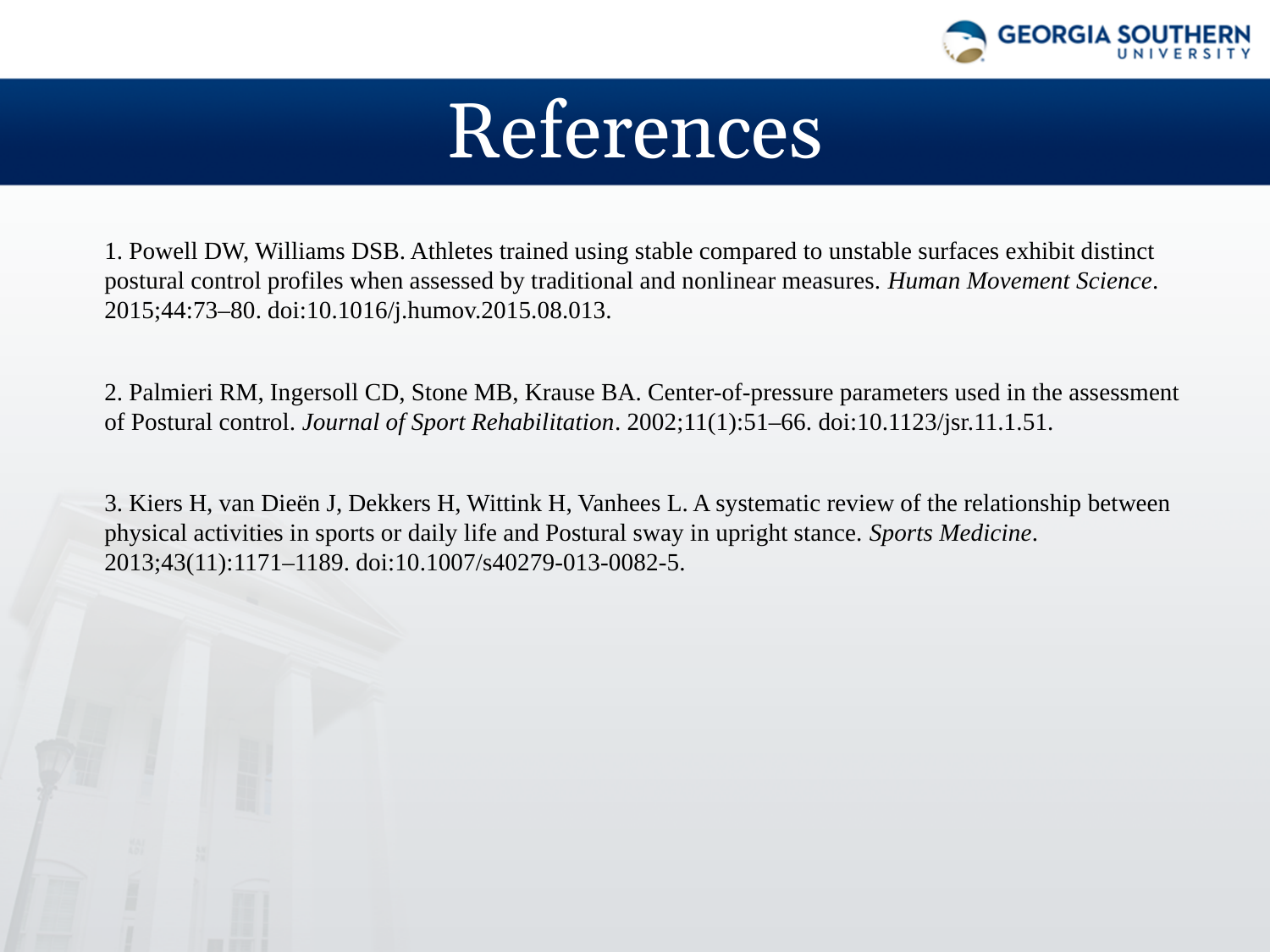

# References
1. Powell DW, Williams DSB. Athletes trained using stable compared to unstable surfaces exhibit distinct postural control profiles when assessed by traditional and nonlinear measures. Human Movement Science. 2015;44:73–80. doi:10.1016/j.humov.2015.08.013.

2. Palmieri RM, Ingersoll CD, Stone MB, Krause BA. Center-of-pressure parameters used in the assessment of Postural control. Journal of Sport Rehabilitation. 2002;11(1):51–66. doi:10.1123/jsr.11.1.51.

3. Kiers H, van Dieën J, Dekkers H, Wittink H, Vanhees L. A systematic review of the relationship between physical activities in sports or daily life and Postural sway in upright stance. Sports Medicine. 2013;43(11):1171–1189. doi:10.1007/s40279-013-0082-5.